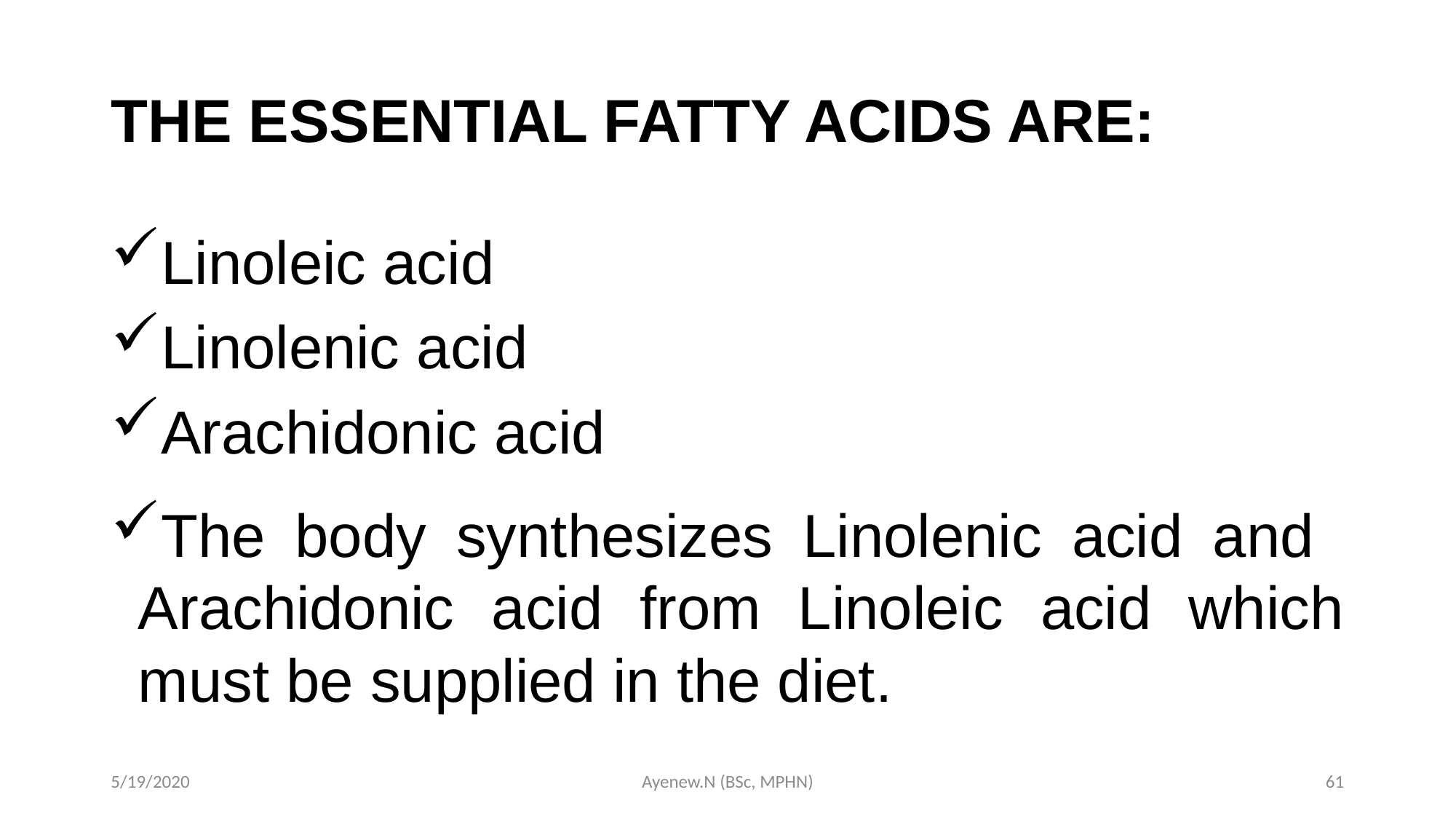

# THE ESSENTIAL FATTY ACIDS ARE:
Linoleic acid
Linolenic acid
Arachidonic acid
The body synthesizes Linolenic acid and  Arachidonic acid from Linoleic acid which must be supplied in the diet.

5/19/2020
Ayenew.N (BSc, MPHN)
61